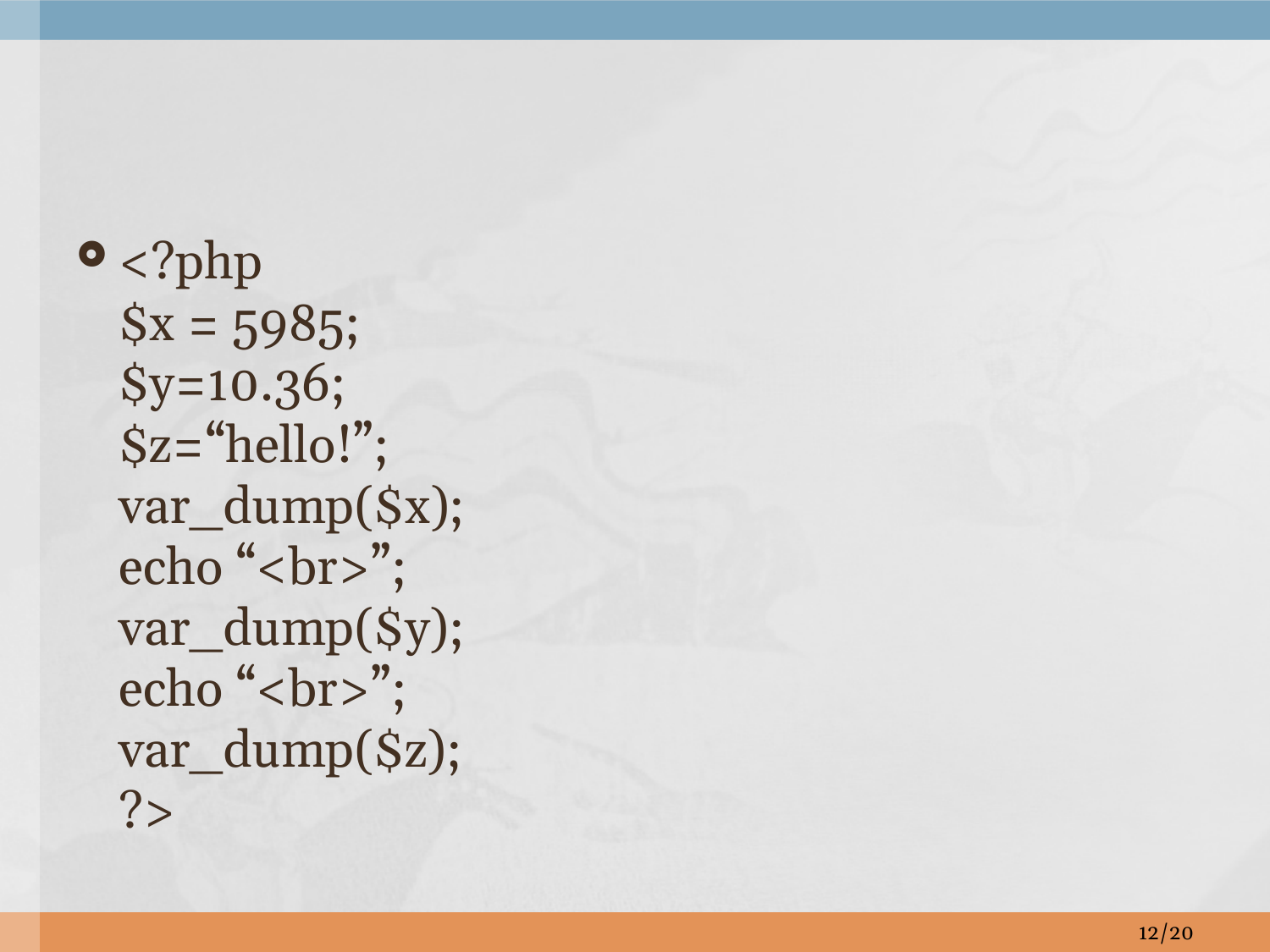

<?php
$x = 5985;
$y=10.36;
$z=“hello!”;
var_dump($x);
echo “<br>”;
var_dump($y);
echo “<br>”;
var_dump($z);
?>
12/20